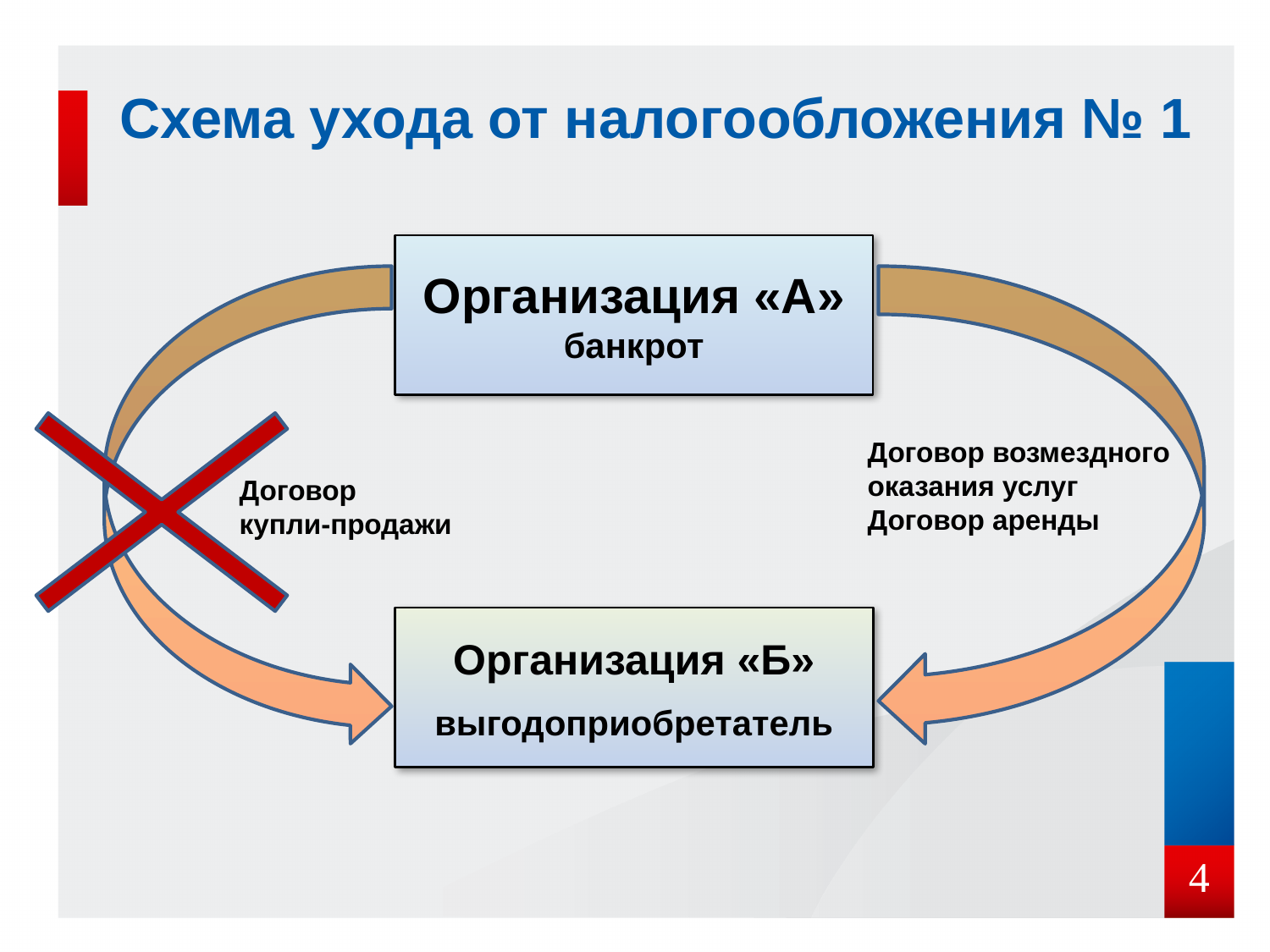

# Схема ухода от налогообложения № 1
Организация «А»
банкрот

Договор возмездного оказания услуг
Договор аренды
Договор
купли-продажи
Организация «Б»

выгодоприобретатель
4